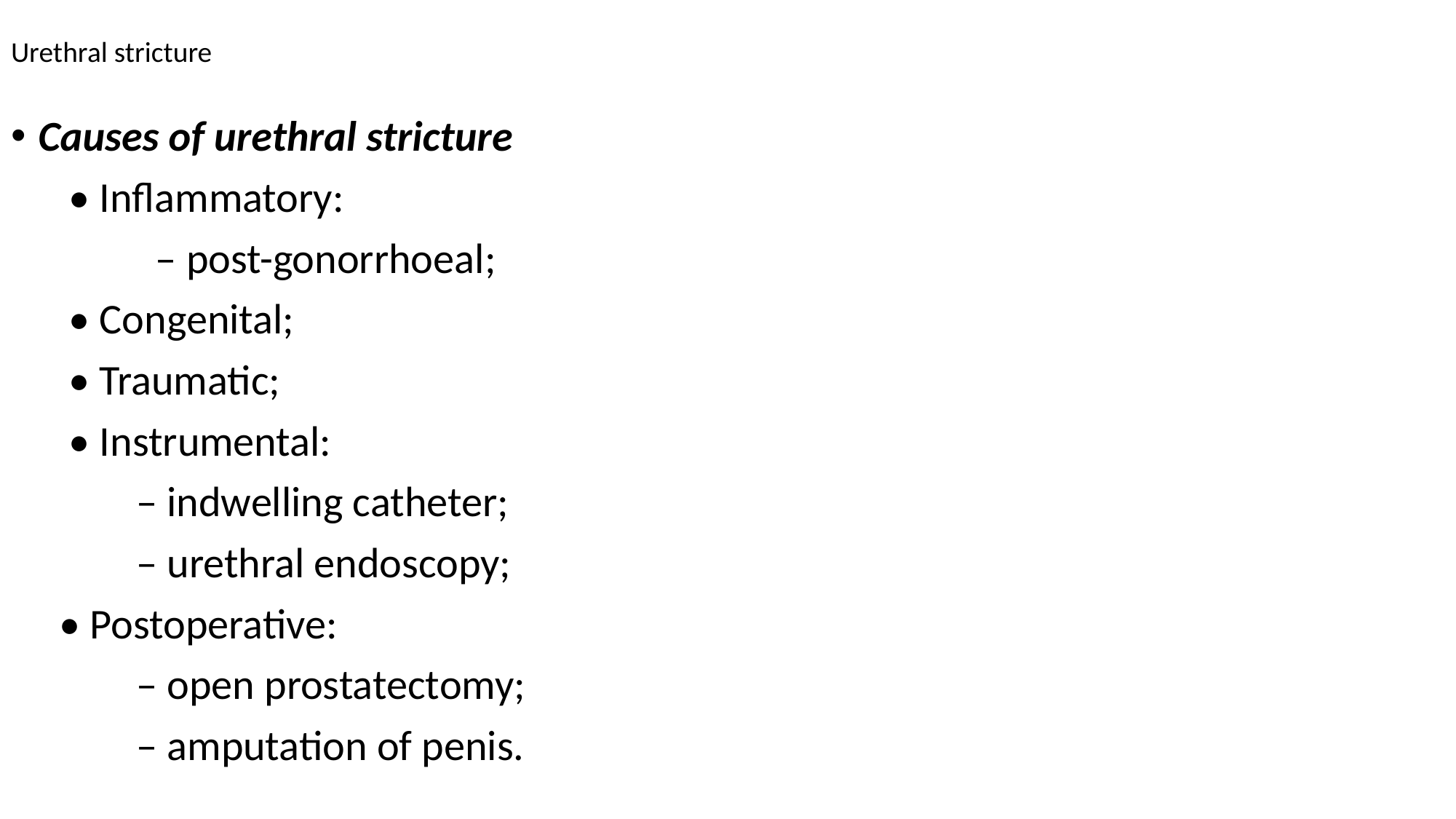

# Urethral stricture
Causes of urethral stricture
      • Inflammatory:
               – post-gonorrhoeal;
      • Congenital;
      • Traumatic;
      • Instrumental:
             – indwelling catheter;
             – urethral endoscopy;
     • Postoperative:
             – open prostatectomy;
             – amputation of penis.